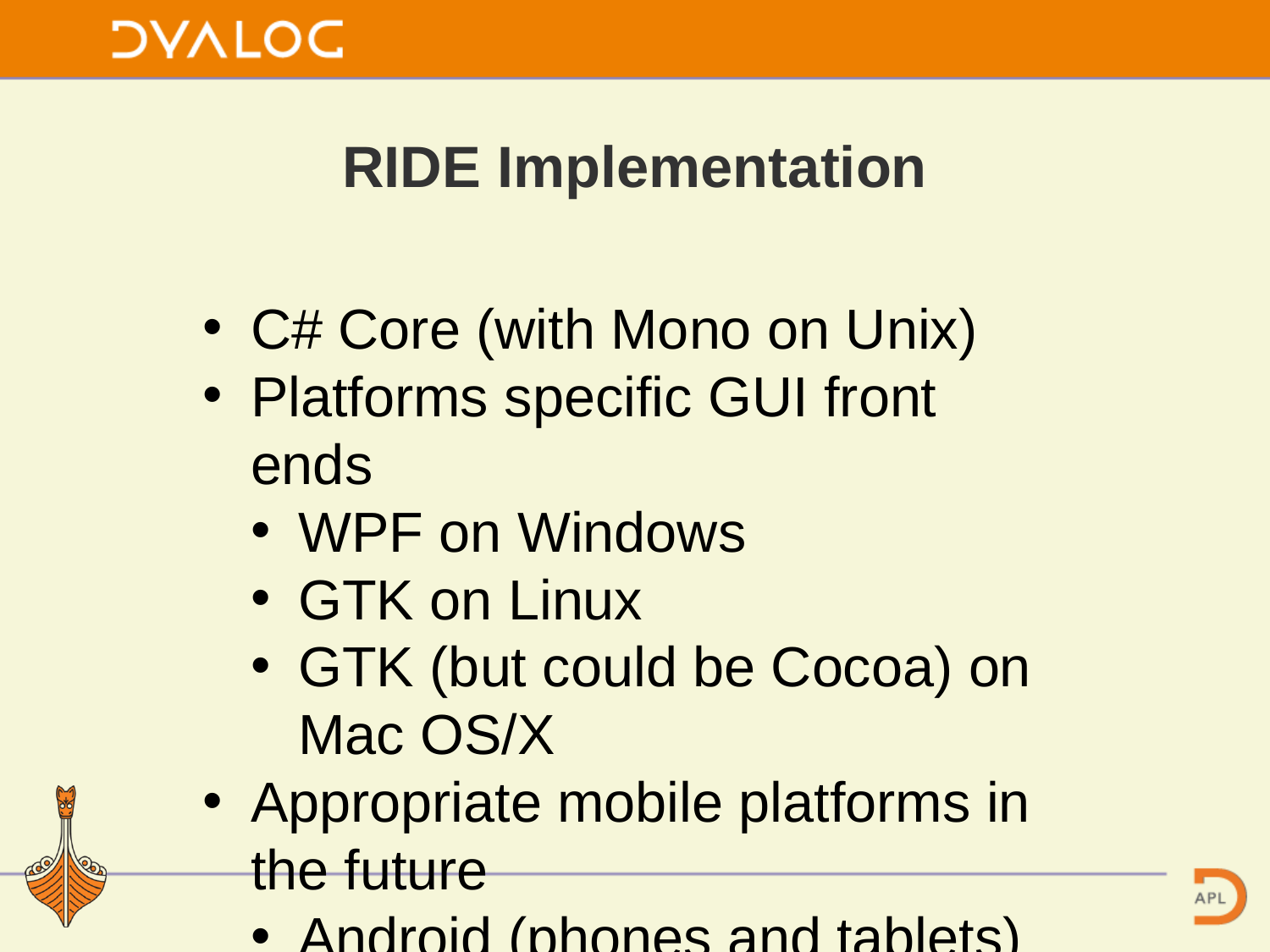

# RIDE Implementation
C# Core (with Mono on Unix)
Platforms specific GUI front ends
WPF on Windows
GTK on Linux
GTK (but could be Cocoa) on Mac OS/X
Appropriate mobile platforms in the future
Android (phones and tablets)
iOS (phones and tablets)
Windows Store Apps (phones and tablets)